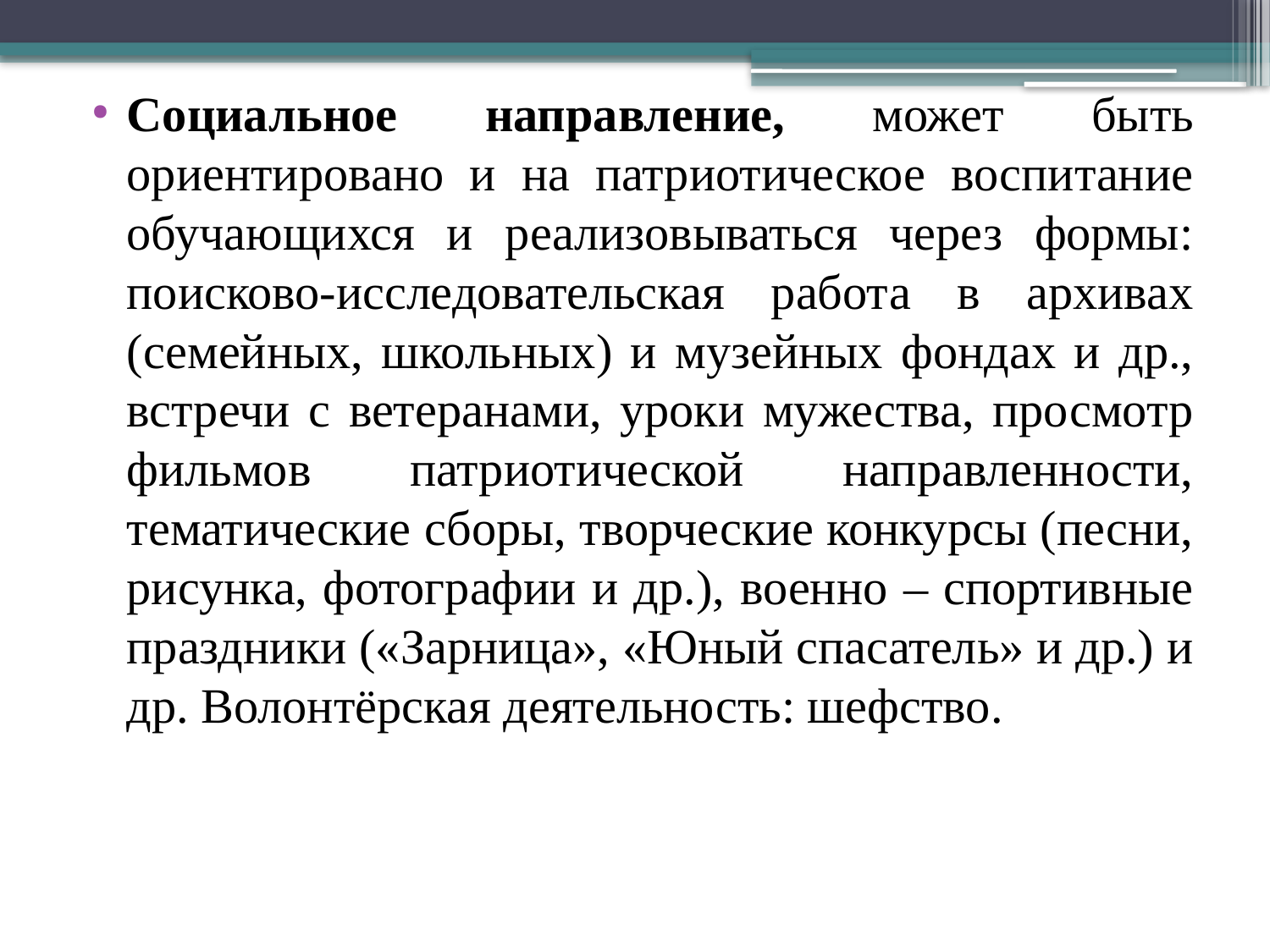

#
Социальное направление, может быть ориентировано и на патриотическое воспитание обучающихся и реализовываться через формы: поисково-исследовательская работа в архивах (семейных, школьных) и музейных фондах и др., встречи с ветеранами, уроки мужества, просмотр фильмов патриотической направленности, тематические сборы, творческие конкурсы (песни, рисунка, фотографии и др.), военно – спортивные праздники («Зарница», «Юный спасатель» и др.) и др. Волонтёрская деятельность: шефство.